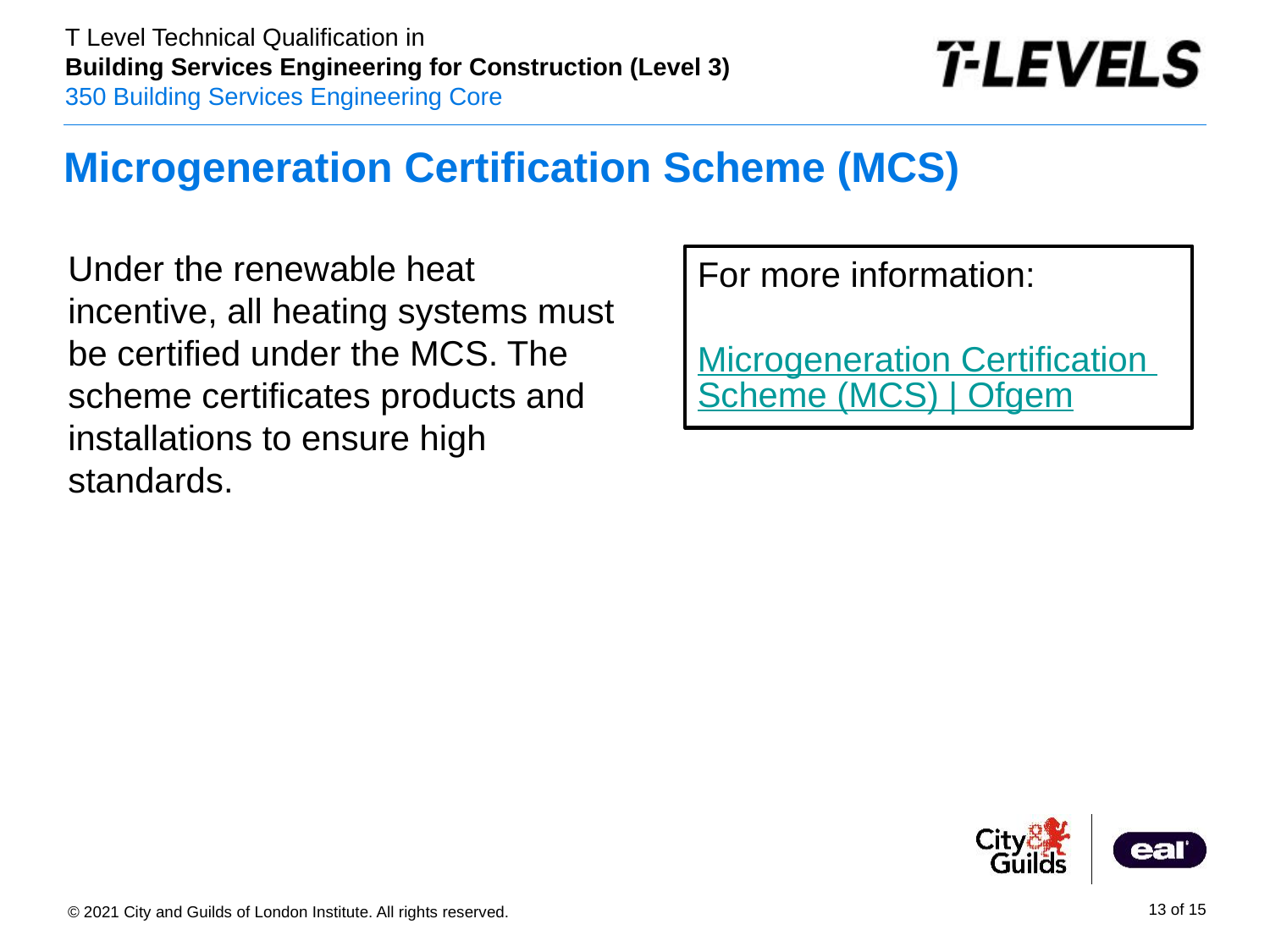

# Microgeneration Certification Scheme (MCS)
Under the renewable heat incentive, all heating systems must be certified under the MCS. The scheme certificates products and installations to ensure high standards.
For more information:

Microgeneration Certification Scheme (MCS) | Ofgem